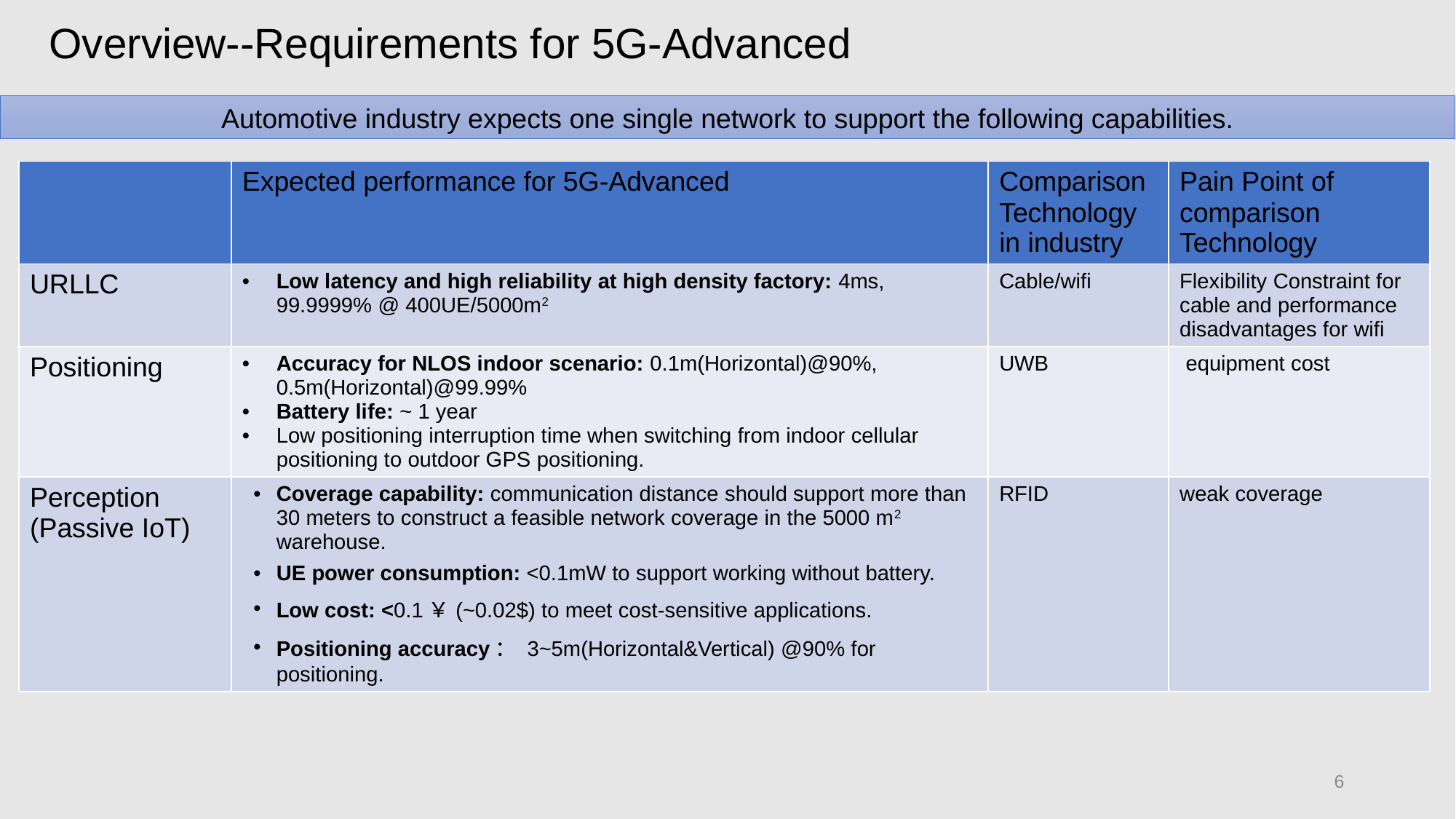

Overview--Requirements for 5G-Advanced
Automotive industry expects one single network to support the following capabilities.
|  | Expected performance for 5G-Advanced | Comparison Technology in industry | Pain Point of comparison Technology |
| --- | --- | --- | --- |
| URLLC | Low latency and high reliability at high density factory: 4ms, 99.9999% @ 400UE/5000m2 | Cable/wifi | Flexibility Constraint for cable and performance disadvantages for wifi |
| Positioning | Accuracy for NLOS indoor scenario: 0.1m(Horizontal)@90%, 0.5m(Horizontal)@99.99% Battery life: ~ 1 year Low positioning interruption time when switching from indoor cellular positioning to outdoor GPS positioning. | UWB | equipment cost |
| Perception (Passive IoT) | Coverage capability: communication distance should support more than 30 meters to construct a feasible network coverage in the 5000 m2 warehouse. UE power consumption: <0.1mW to support working without battery. Low cost: <0.1￥(~0.02$) to meet cost-sensitive applications. Positioning accuracy： 3~5m(Horizontal&Vertical) @90% for positioning. | RFID | weak coverage |

6